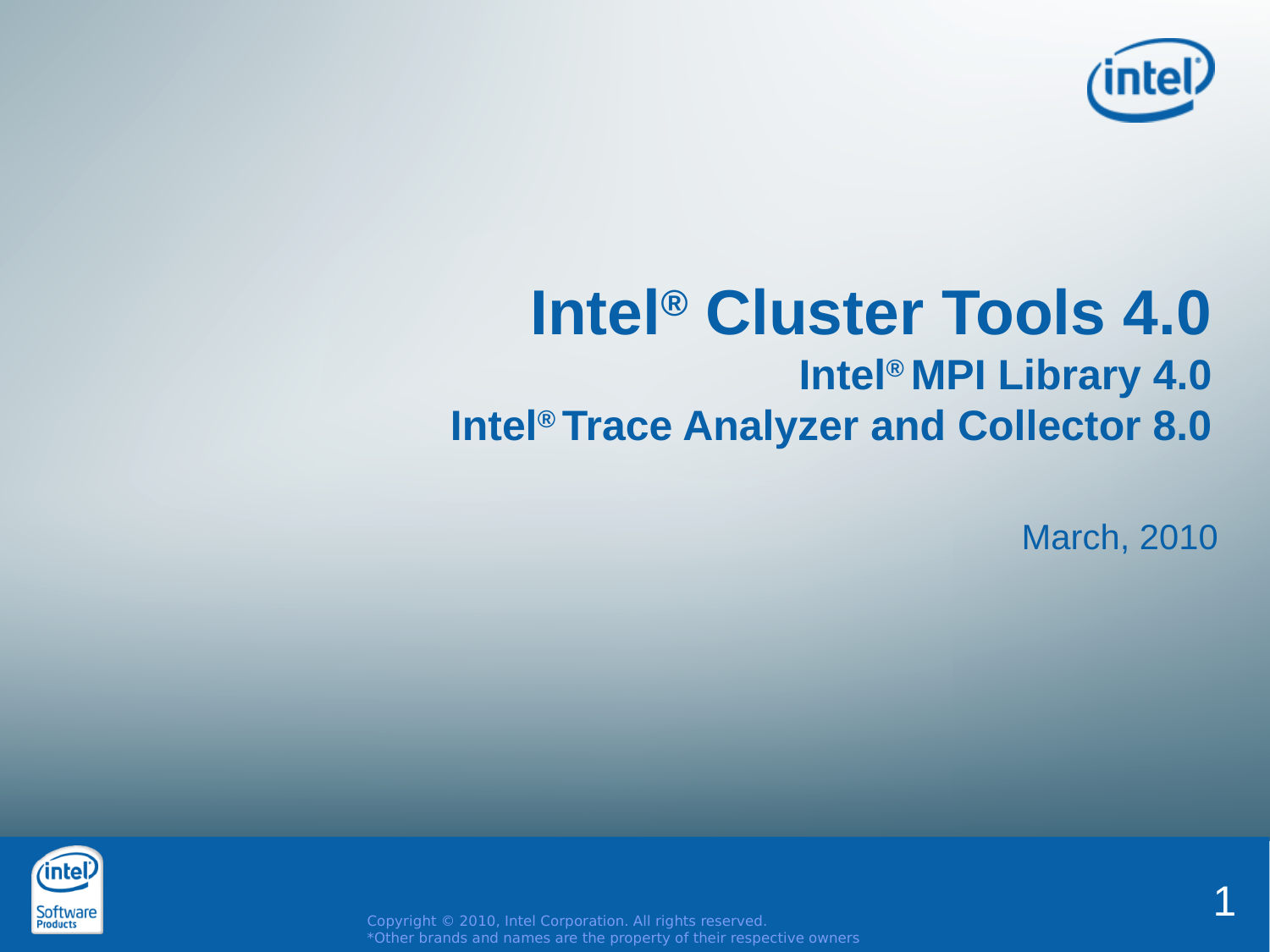

Intel® Cluster Tools 4.0
Intel® MPI Library 4.0
Intel® Trace Analyzer and Collector 8.0

March, 2010